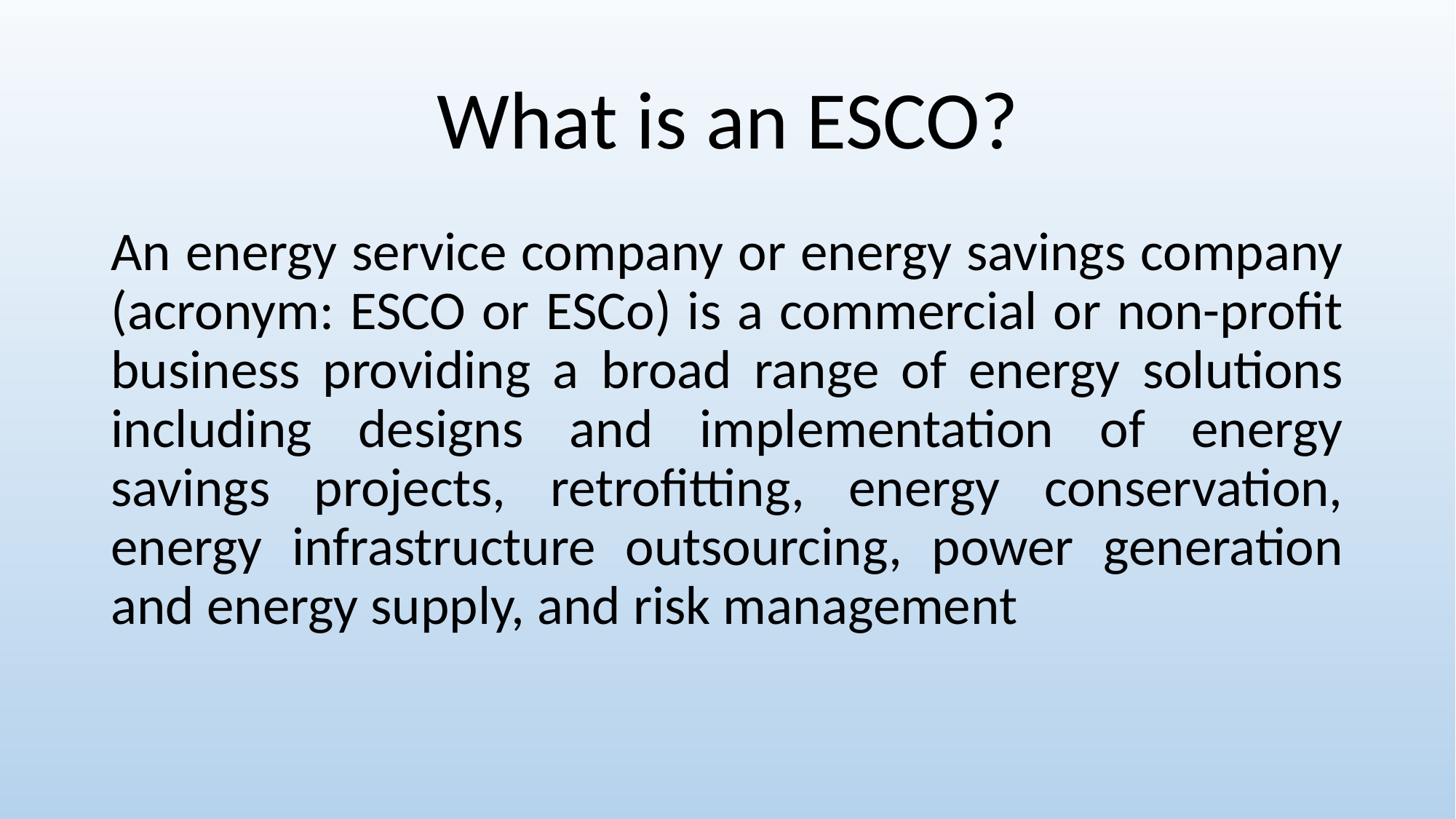

# What is an ESCO?
An energy service company or energy savings company (acronym: ESCO or ESCo) is a commercial or non-profit business providing a broad range of energy solutions including designs and implementation of energy savings projects, retrofitting, energy conservation, energy infrastructure outsourcing, power generation and energy supply, and risk management